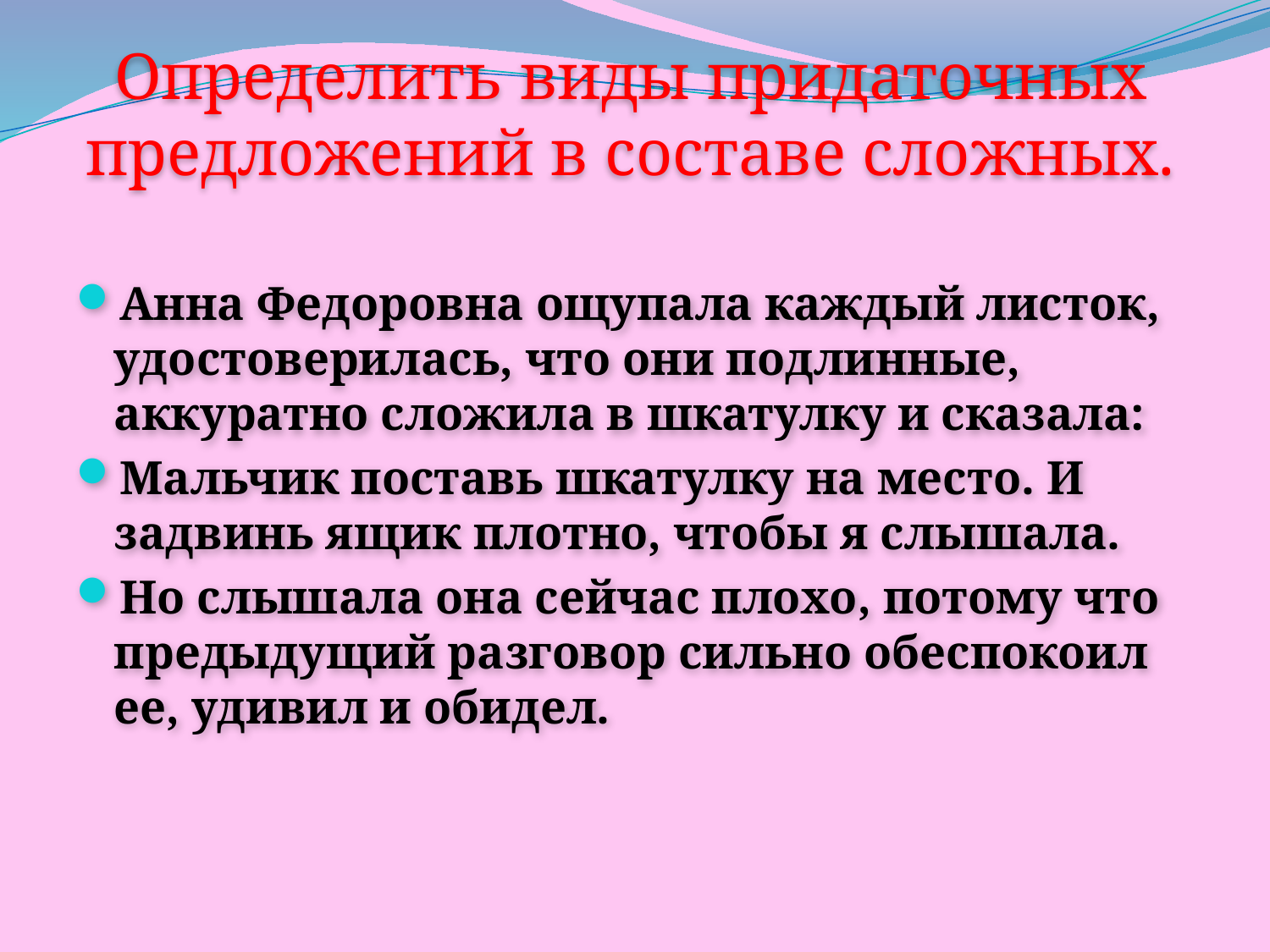

# Определить виды придаточных предложений в составе сложных.
Анна Федоровна ощупала каждый листок, удостоверилась, что они подлинные, аккуратно сложила в шкатулку и сказала:
Мальчик поставь шкатулку на место. И задвинь ящик плотно, чтобы я слышала.
Но слышала она сейчас плохо, потому что предыдущий разговор сильно обеспокоил ее, удивил и обидел.